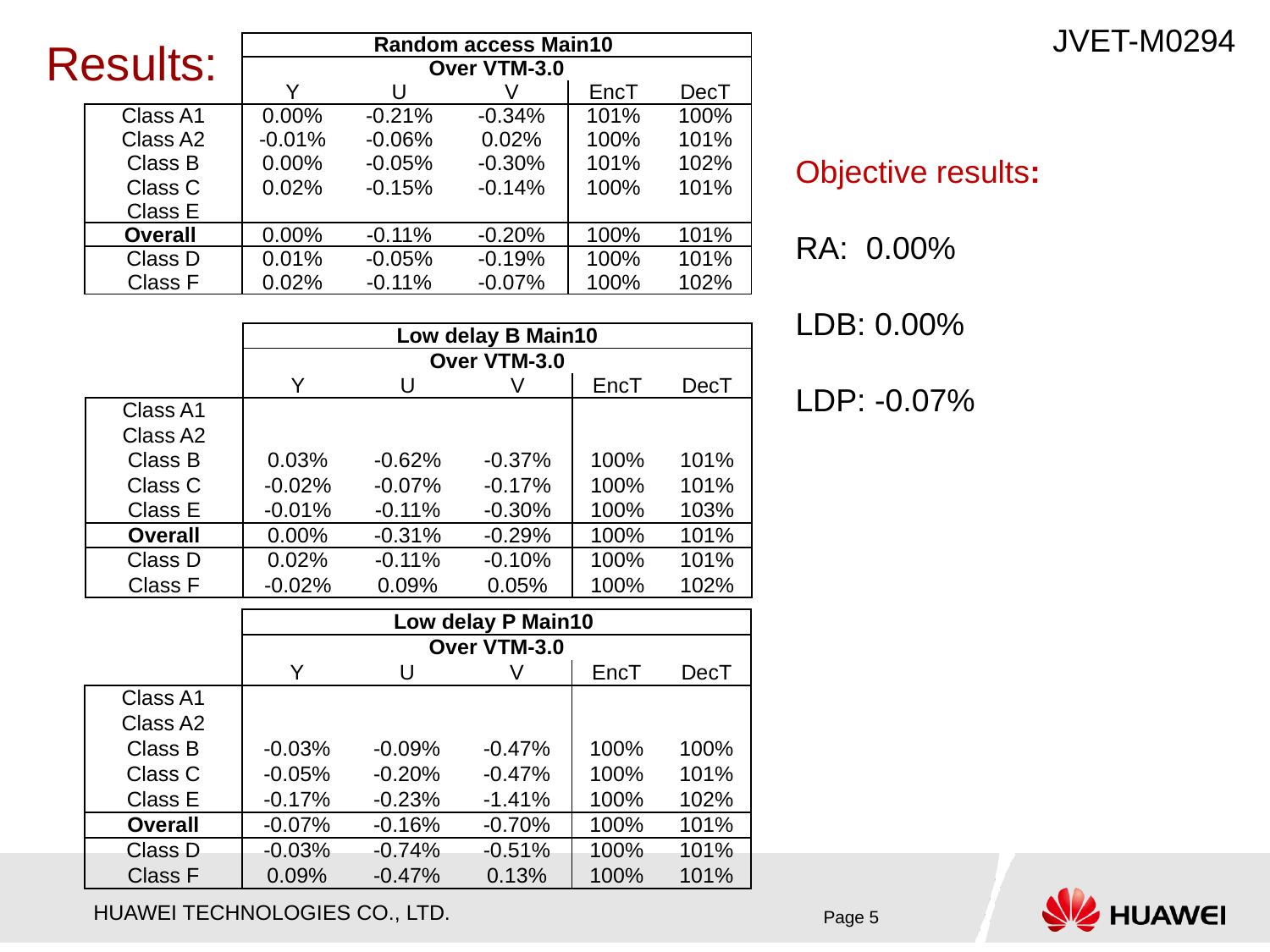

# Results:
|  | Random access Main10 |  |  |  |  |
| --- | --- | --- | --- | --- | --- |
|  | Over VTM-3.0 |  |  |  |  |
|  | Y | U | V | EncT | DecT |
| Class A1 | 0.00% | -0.21% | -0.34% | 101% | 100% |
| Class A2 | -0.01% | -0.06% | 0.02% | 100% | 101% |
| Class B | 0.00% | -0.05% | -0.30% | 101% | 102% |
| Class C | 0.02% | -0.15% | -0.14% | 100% | 101% |
| Class E |  |  |  |  |  |
| Overall | 0.00% | -0.11% | -0.20% | 100% | 101% |
| Class D | 0.01% | -0.05% | -0.19% | 100% | 101% |
| Class F | 0.02% | -0.11% | -0.07% | 100% | 102% |
Objective results:

RA:  0.00%

LDB: 0.00%

LDP: -0.07%

|  | Low delay B Main10 |  |  |  |  |
| --- | --- | --- | --- | --- | --- |
|  | Over VTM-3.0 |  |  |  |  |
|  | Y | U | V | EncT | DecT |
| Class A1 |  |  |  |  |  |
| Class A2 |  |  |  |  |  |
| Class B | 0.03% | -0.62% | -0.37% | 100% | 101% |
| Class C | -0.02% | -0.07% | -0.17% | 100% | 101% |
| Class E | -0.01% | -0.11% | -0.30% | 100% | 103% |
| Overall | 0.00% | -0.31% | -0.29% | 100% | 101% |
| Class D | 0.02% | -0.11% | -0.10% | 100% | 101% |
| Class F | -0.02% | 0.09% | 0.05% | 100% | 102% |
|  | Low delay P Main10 |  |  |  |  |
| --- | --- | --- | --- | --- | --- |
|  | Over VTM-3.0 |  |  |  |  |
|  | Y | U | V | EncT | DecT |
| Class A1 |  |  |  |  |  |
| Class A2 |  |  |  |  |  |
| Class B | -0.03% | -0.09% | -0.47% | 100% | 100% |
| Class C | -0.05% | -0.20% | -0.47% | 100% | 101% |
| Class E | -0.17% | -0.23% | -1.41% | 100% | 102% |
| Overall | -0.07% | -0.16% | -0.70% | 100% | 101% |
| Class D | -0.03% | -0.74% | -0.51% | 100% | 101% |
| Class F | 0.09% | -0.47% | 0.13% | 100% | 101% |

Page 5